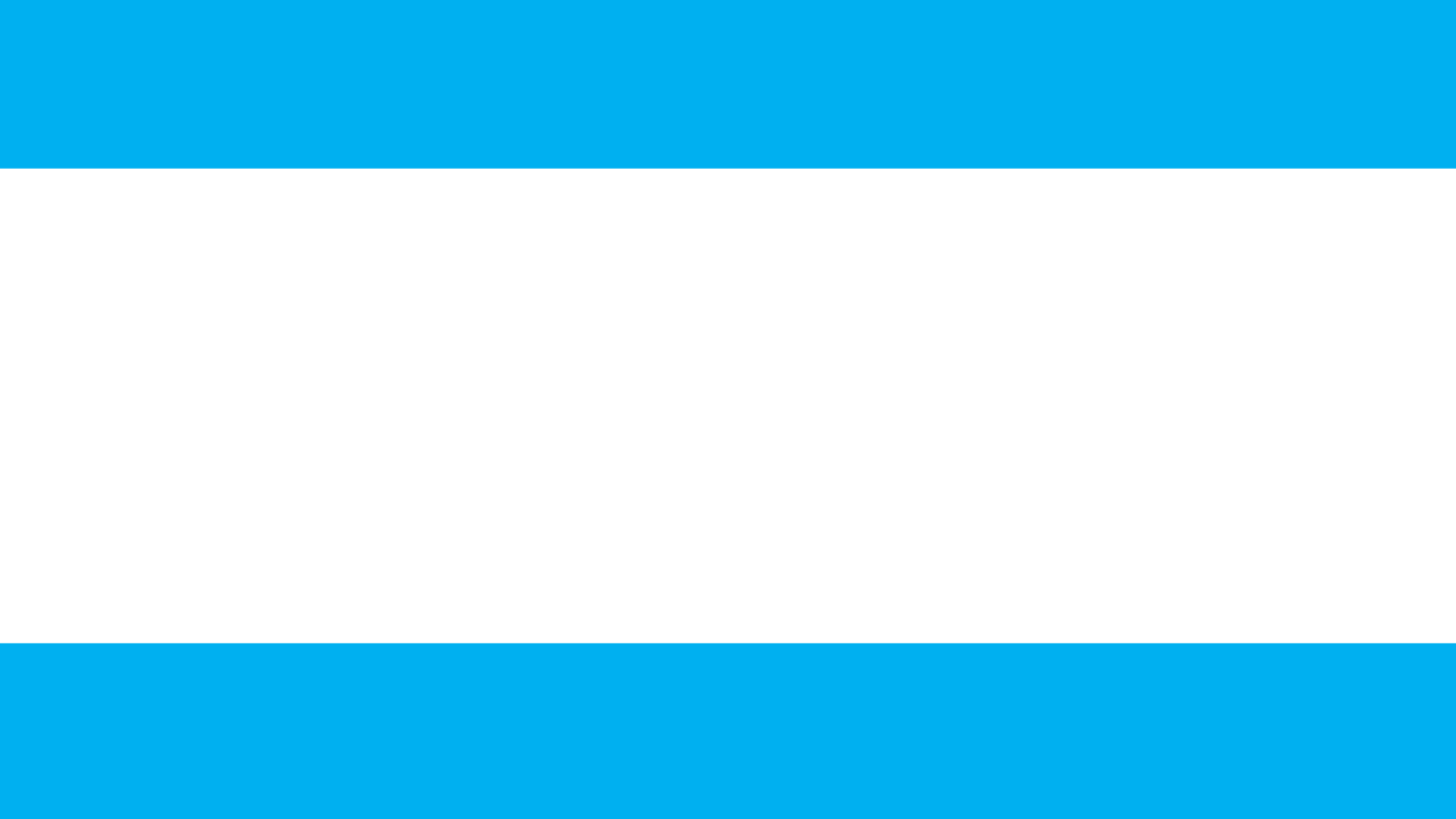

Woah-oh-oh-oh

Woah-oh-oh-oh
It's
always
GOOD TIME
a
It's
always
GOOD TIME
a